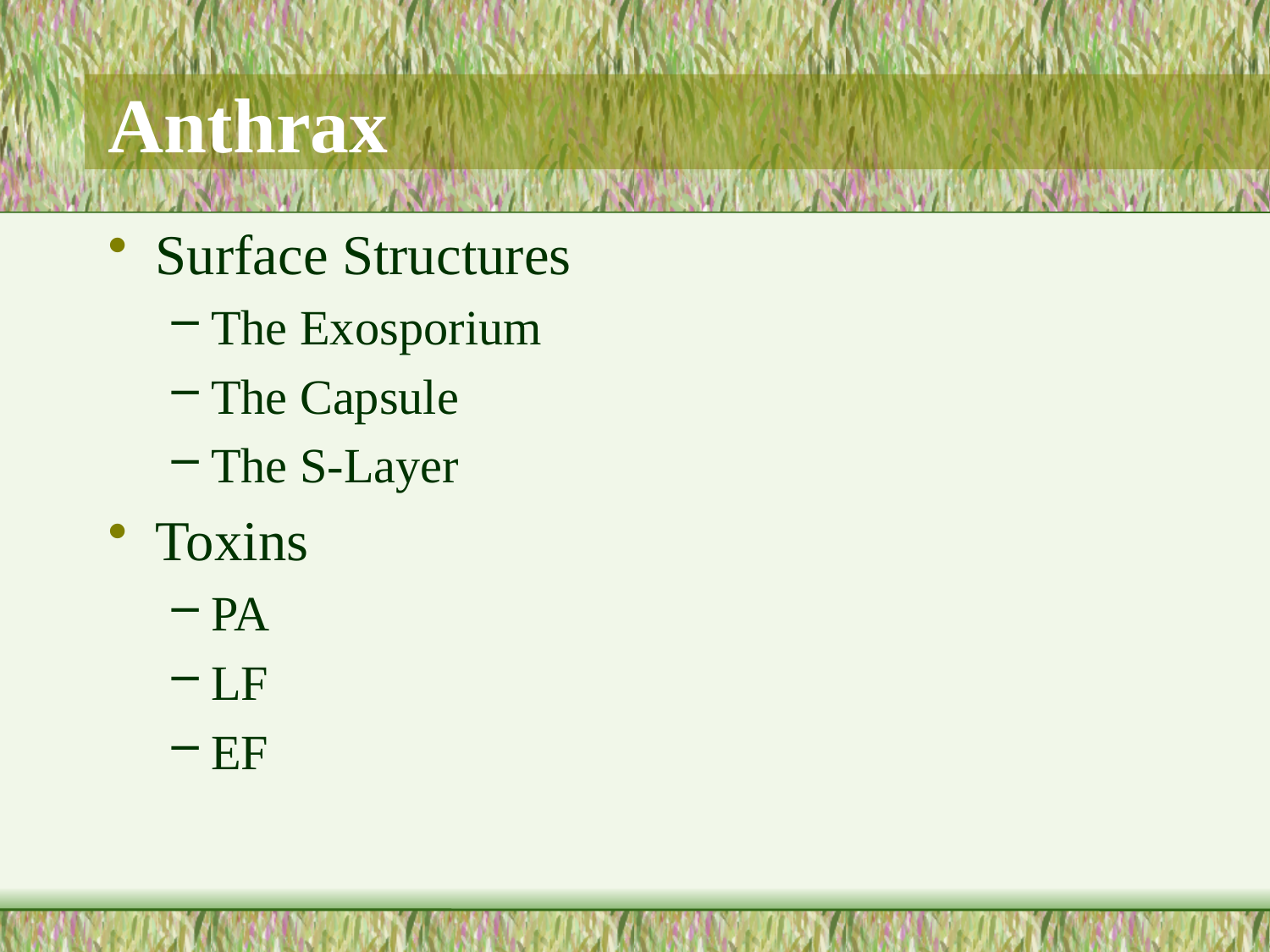

# Anthrax
Surface Structures
The Exosporium
The Capsule
The S-Layer
Toxins
PA
LF
EF